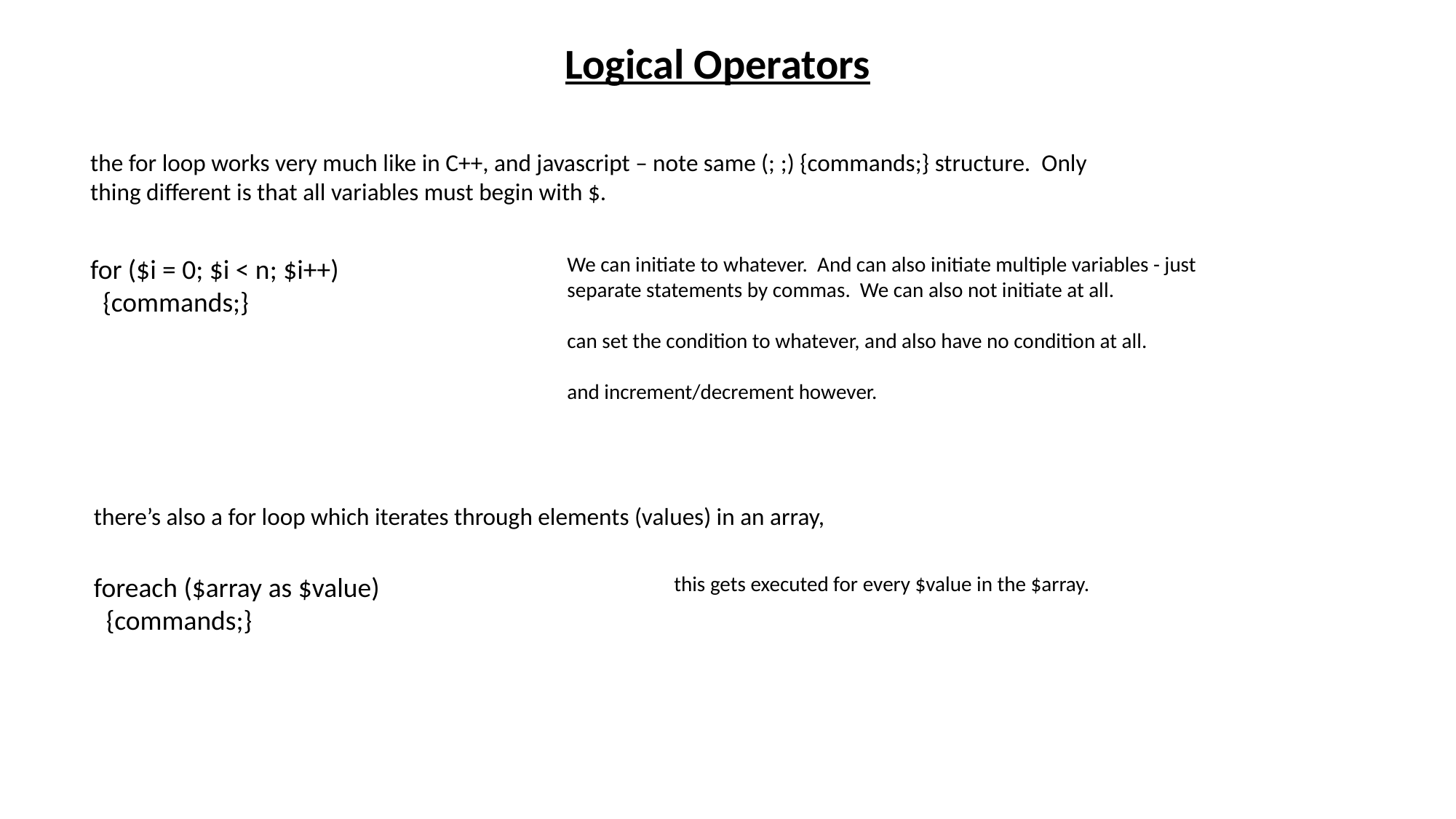

Logical Operators
the for loop works very much like in C++, and javascript – note same (; ;) {commands;} structure.  Only thing different is that all variables must begin with $.
We can initiate to whatever.  And can also initiate multiple variables - just separate statements by commas.  We can also not initiate at all.

can set the condition to whatever, and also have no condition at all.

and increment/decrement however.
for ($i = 0; $i < n; $i++)
  {commands;}
there’s also a for loop which iterates through elements (values) in an array,
foreach ($array as $value)
  {commands;}

this gets executed for every $value in the $array.